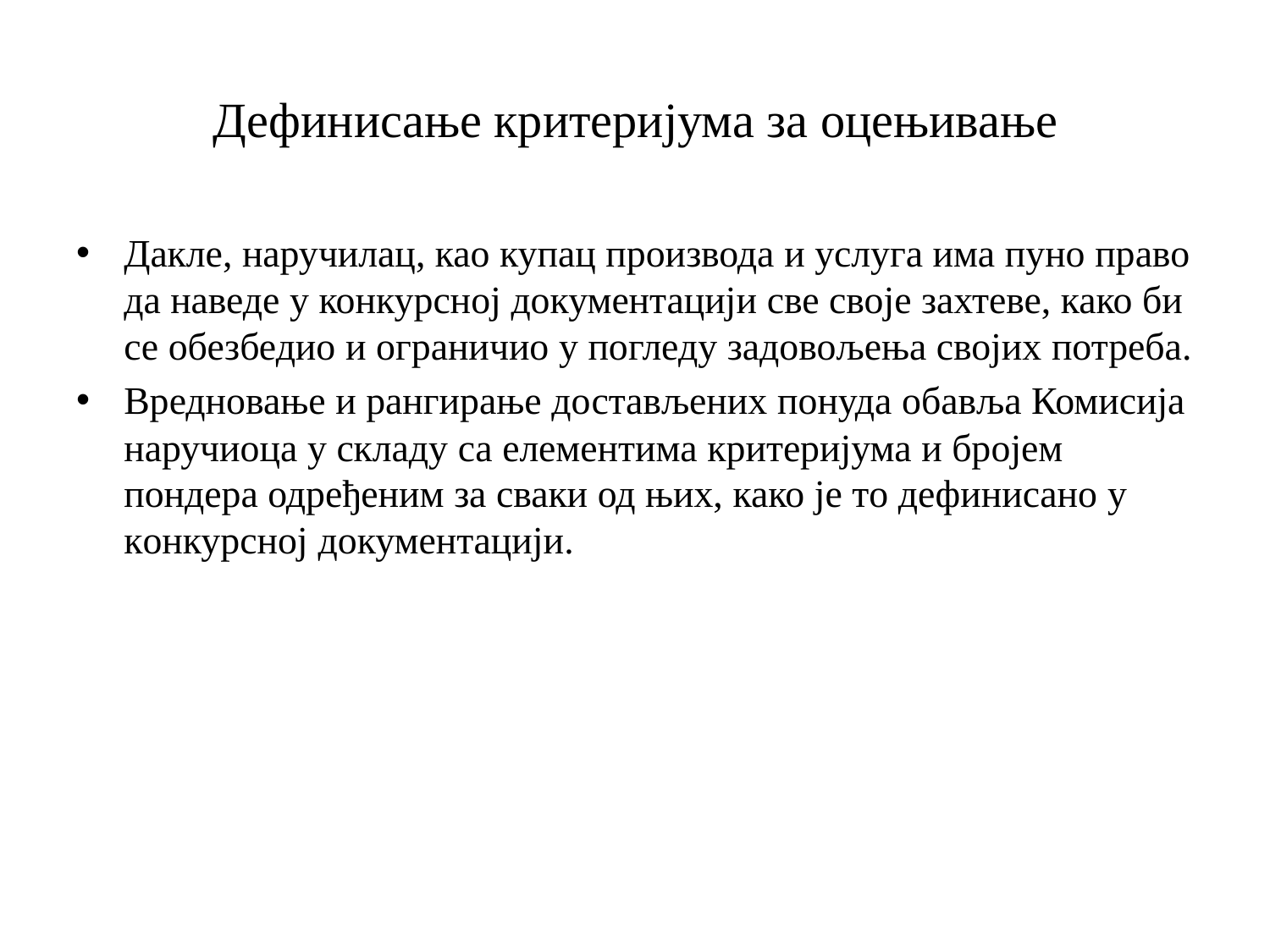

# Дефинисање критеријума за оцењивање
Дакле, наручилац, као купац производа и услуга има пуно право да наведе у конкурсној документацији све своје захтеве, како би се обезбедио и ограничио у погледу задовољења својих потреба.
Вредновање и рангирање достављених понуда обавља Комисија наручиоца у складу са елементима критеријума и бројем пондера одређеним за сваки од њих, како је тo дефинисано у кoнкурсној документацији.